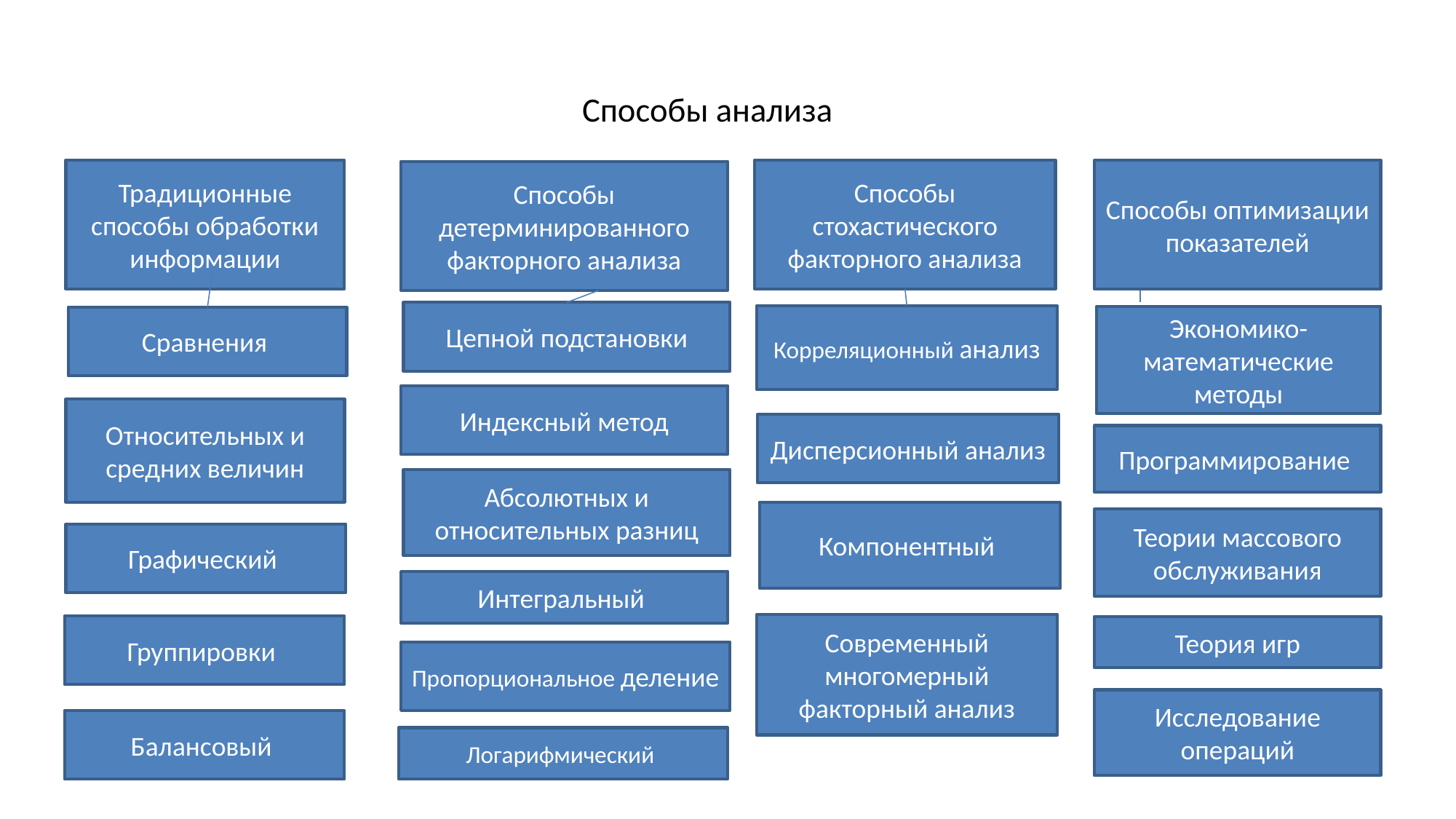

# Способы анализа

Традиционные способы обработки информации
Способы стохастического факторного анализа
Способы оптимизации показателей
Способы детерминированного факторного анализа
Цепной подстановки
Корреляционный анализ
Экономико-математические методы
Сравнения
Индексный метод
Относительных и средних величин
Дисперсионный анализ
Программирование
Абсолютных и относительных разниц
Компонентный
Теории массового обслуживания
Графический
Интегральный
Современный многомерный факторный анализ
Группировки
Теория игр
Пропорциональное деление
Исследование операций
Балансовый
Логарифмический